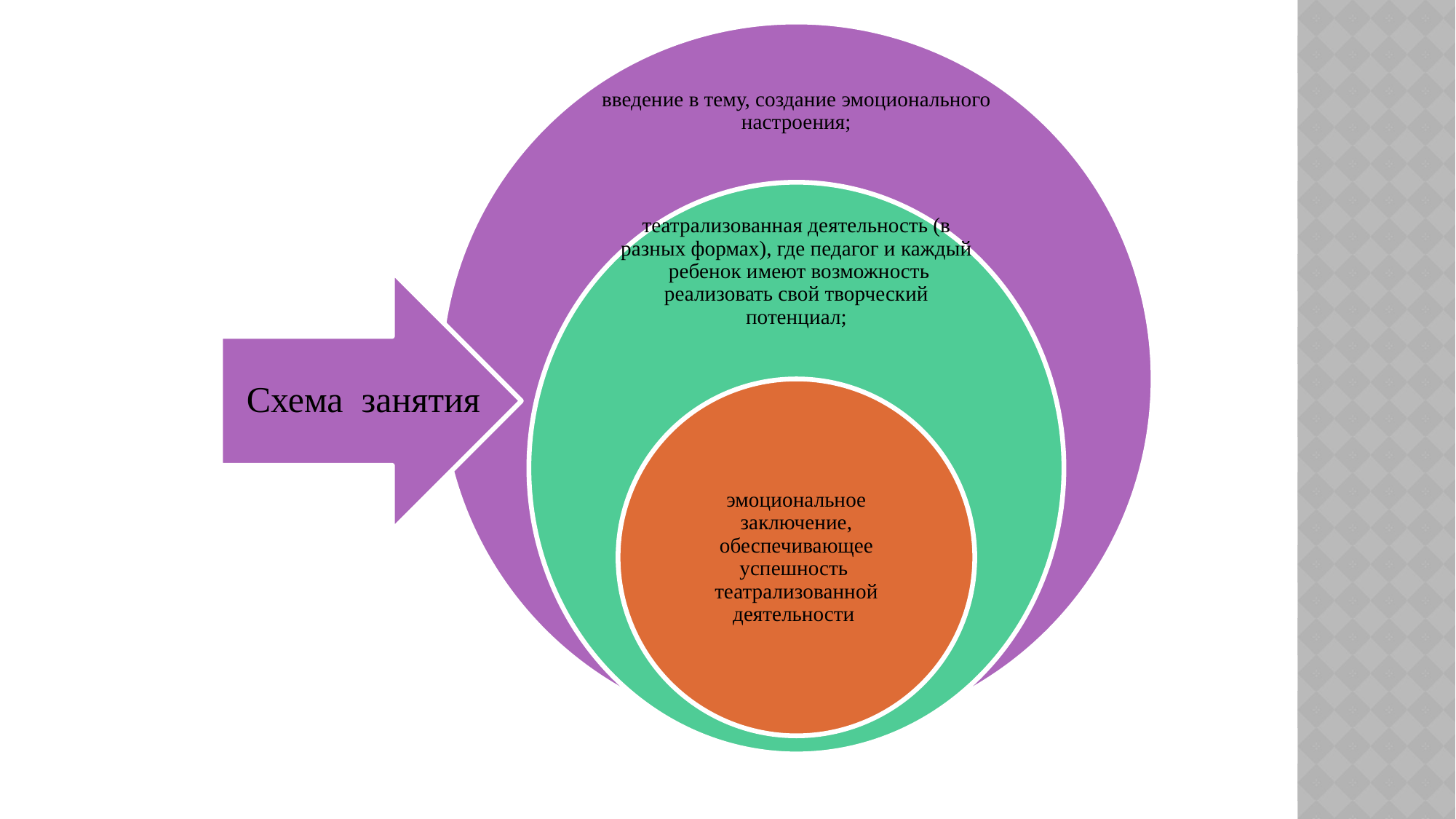

введение в тему, создание эмоционального настроения;
театрализованная деятельность (в разных формах), где педагог и каждый  ребенок имеют возможность реализовать свой творческий потенциал;
эмоциональное заключение, обеспечивающее успешность  театрализованной деятельности
Схема  занятия